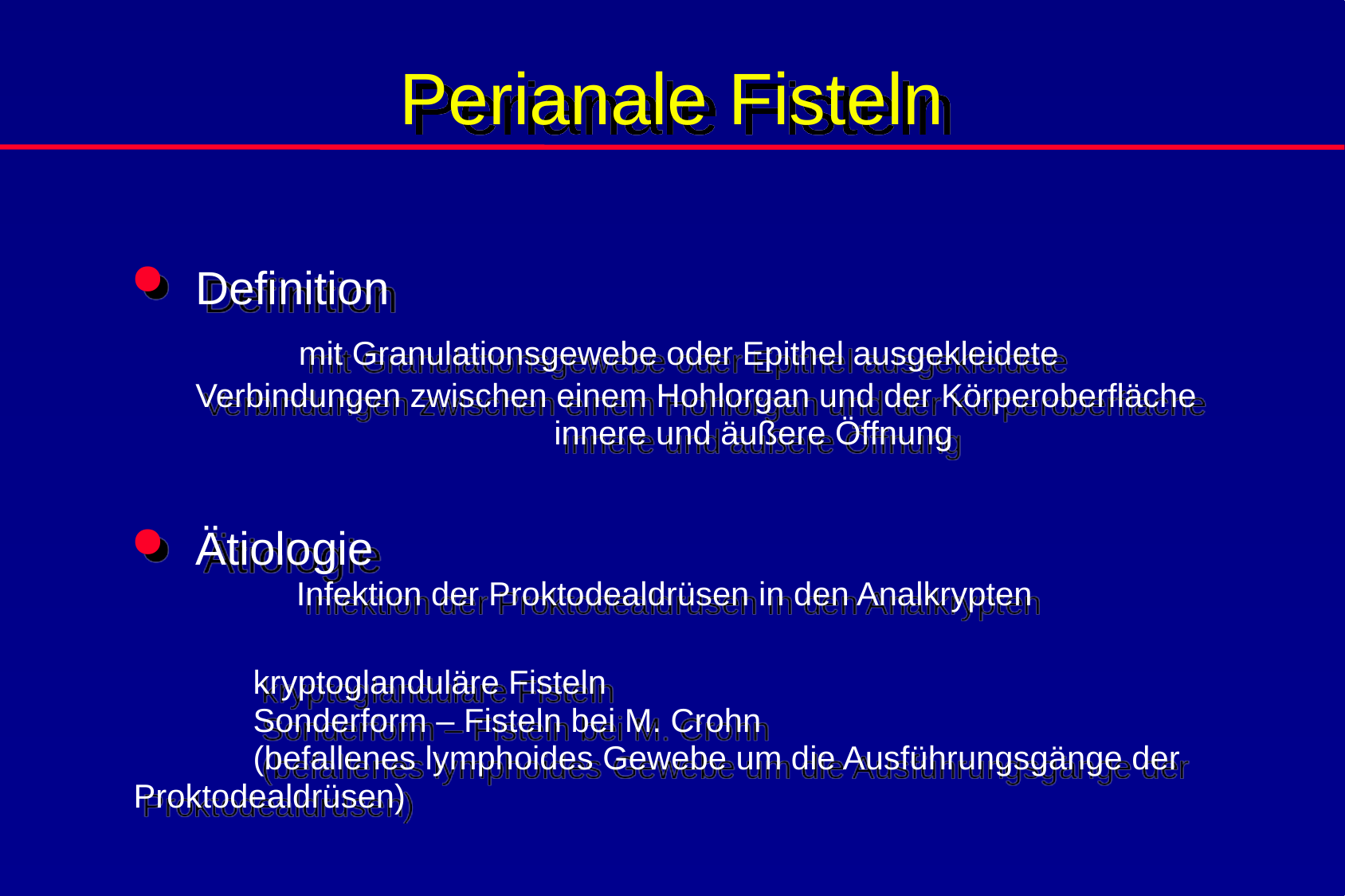

# Perianale Fisteln

Definition                                                               mit Granulationsgewebe oder Epithel ausgekleidete Verbindungen zwischen einem Hohlorgan und der Körperoberfläche                             	innere und äußere Öffnung

Ätiologie                                                                                                      Infektion der Proktodealdrüsen in den Analkrypten
	kryptoglanduläre Fisteln                                                                        	Sonderform – Fisteln bei M. Crohn                                                         	(befallenes lymphoides Gewebe um die Ausführungsgänge der 	Proktodealdrüsen)